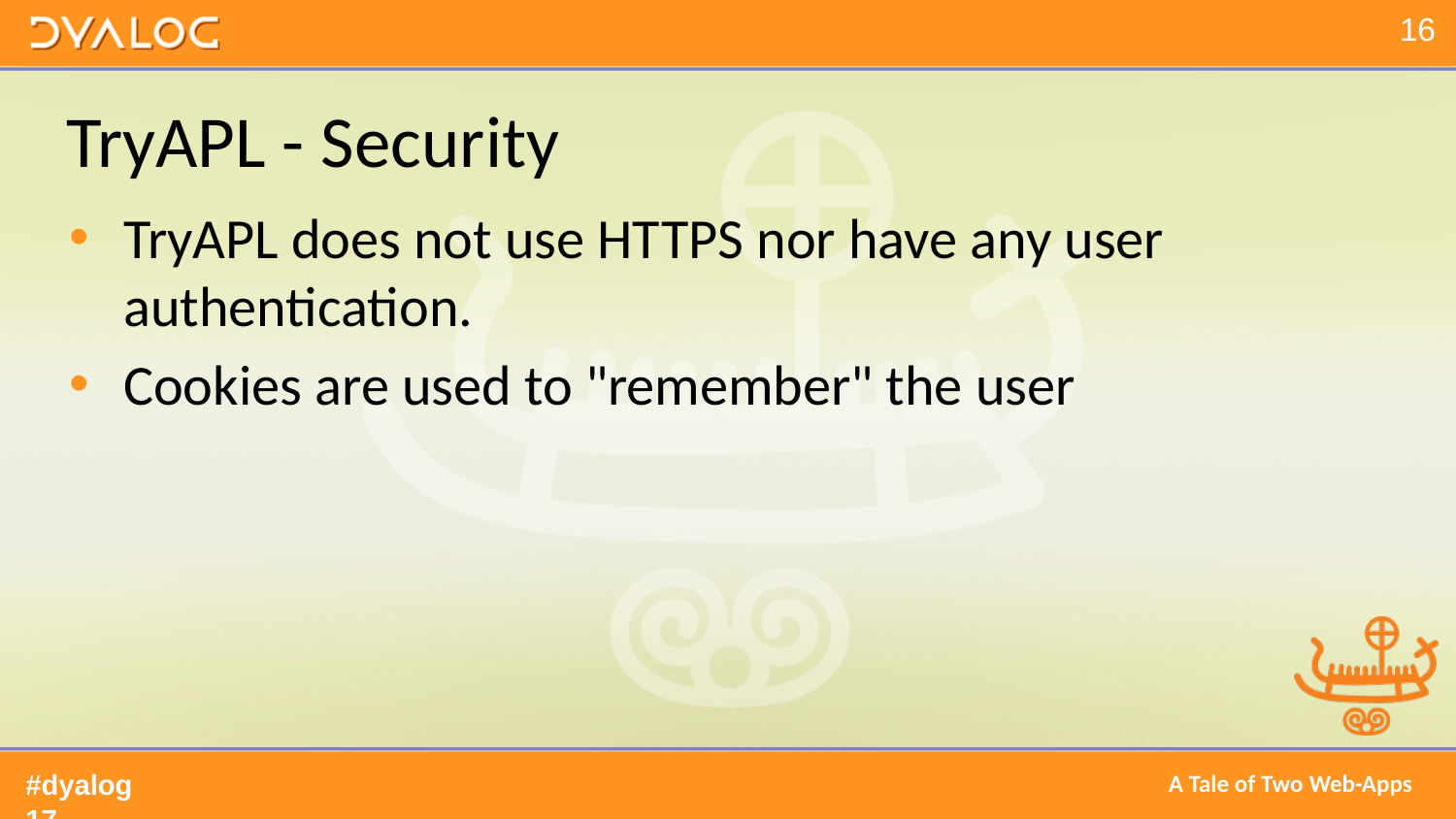

# TryAPL - Security

TryAPL does not use HTTPS nor have any user authentication.
Cookies are used to "remember" the user
A Tale of Two Web-Apps